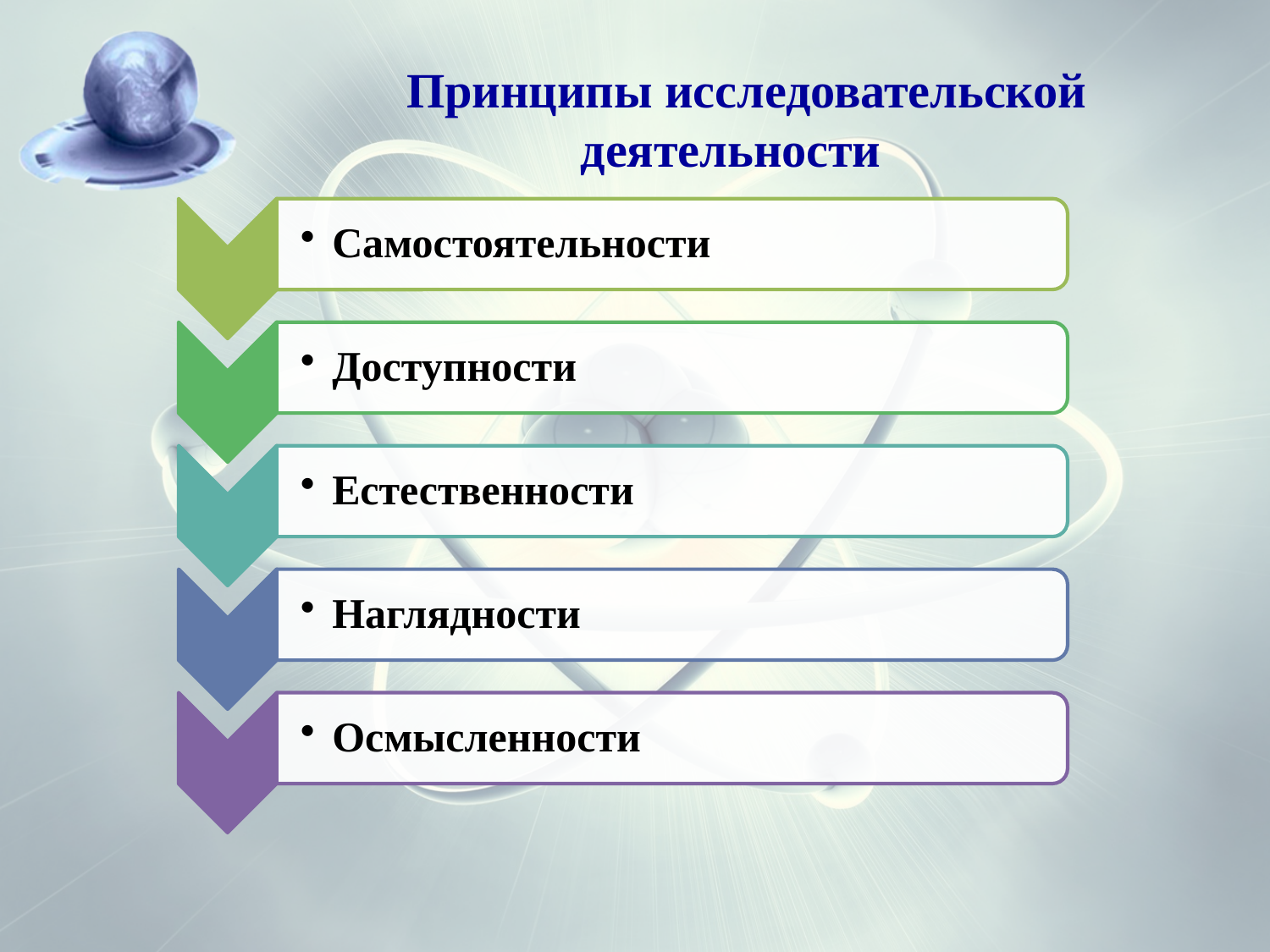

# Принципы исследовательской деятельности

Самостоятельности

Доступности

Естественности

Наглядности

Осмысленности